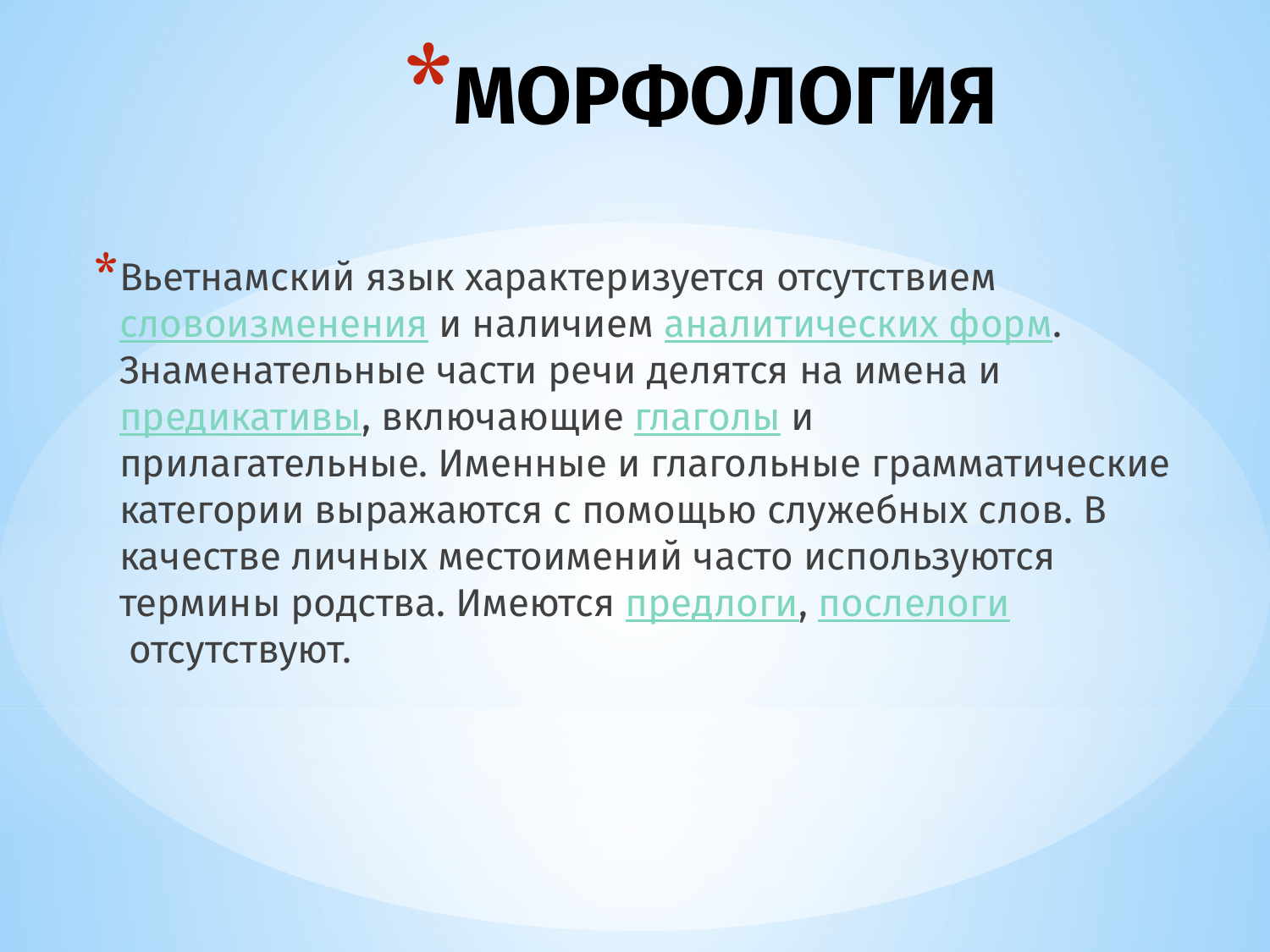

# МОРФОЛОГИЯ
Вьетнамский язык характеризуется отсутствием словоизменения и наличием аналитических форм. Знаменательные части речи делятся на имена и предикативы, включающие глаголы и прилагательные. Именные и глагольные грамматические категории выражаются с помощью служебных слов. В качестве личных местоимений часто используются термины родства. Имеются предлоги, послелоги отсутствуют.